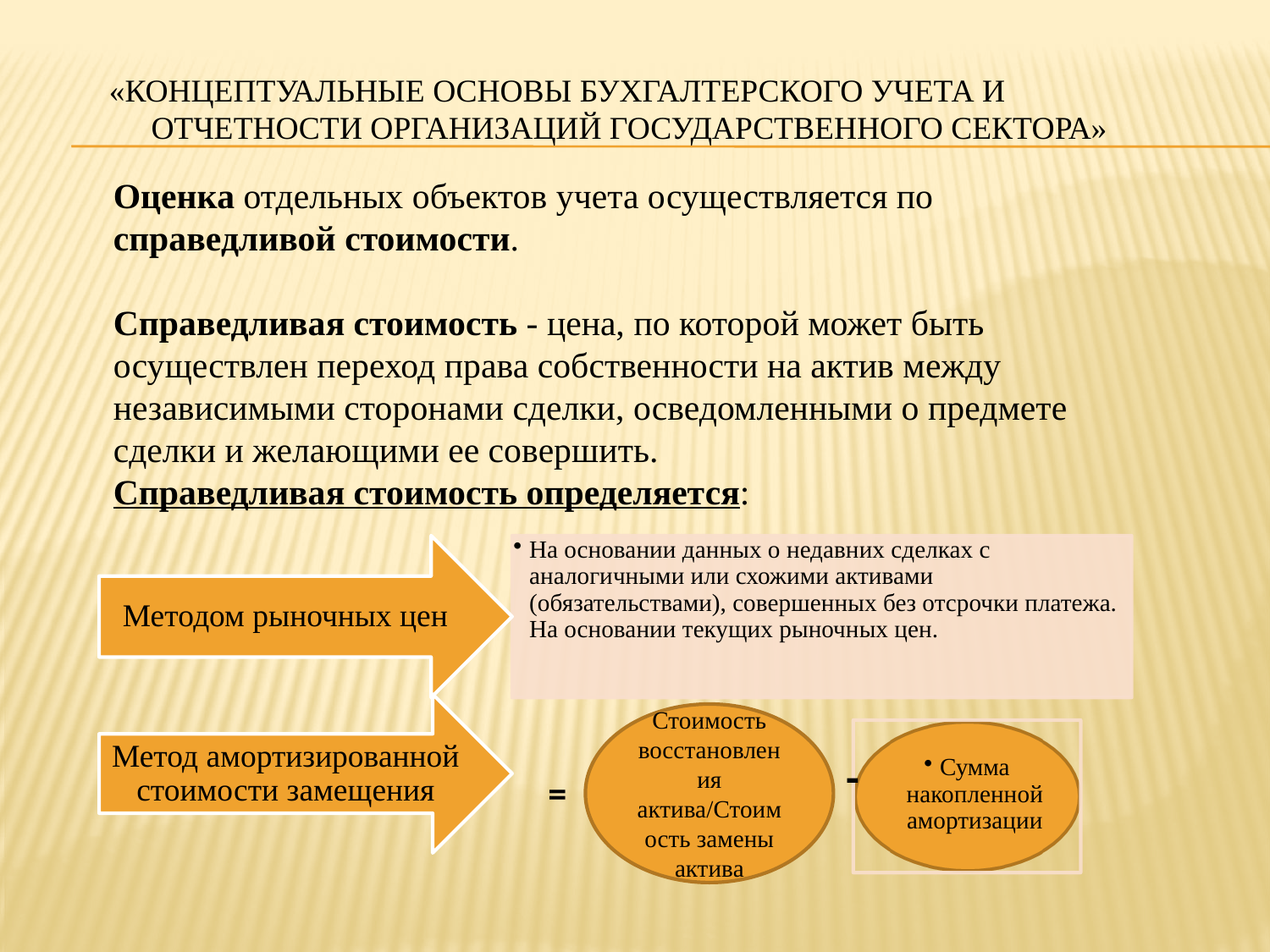

# «Концептуальные основы бухгалтерского учета и отчетности организаций государственного сектора»
Оценка отдельных объектов учета осуществляется по справедливой стоимости.

Справедливая стоимость - цена, по которой может быть осуществлен переход права собственности на актив между независимыми сторонами сделки, осведомленными о предмете сделки и желающими ее совершить.
Справедливая стоимость определяется:

На основании данных о недавних сделках с аналогичными или схожими активами (обязательствами), совершенных без отсрочки платежа. На основании текущих рыночных цен.
Методом рыночных цен

Сумма накопленной амортизации
Метод амортизированной стоимости замещения
Стоимость восстановления актива/Стоимость замены актива
-
=